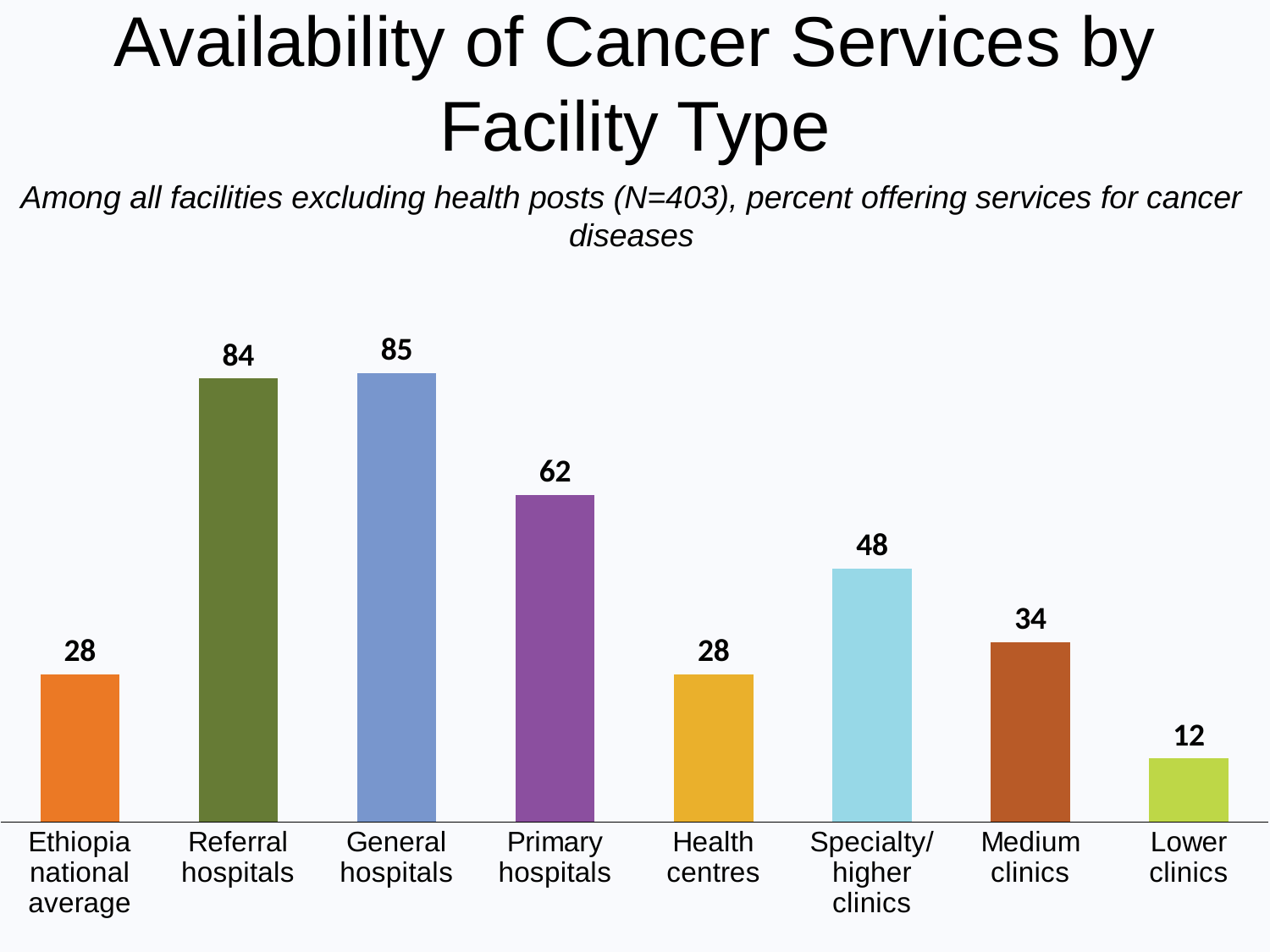

Availability of Cancer Services by Facility Type
Among all facilities excluding health posts (N=403), percent offering services for cancer diseases

### Chart

| Category | CRD |
|---|---|
| Ethiopia national average | 28.0 |
| Referral hospitals | 84.0 |
| General hospitals | 85.0 |
| Primary hospitals | 62.0 |
| Health centres | 28.0 |
| Specialty/ higher clinics | 48.0 |
| Medium clinics | 34.0 |
| Lower clinics | 12.0 |